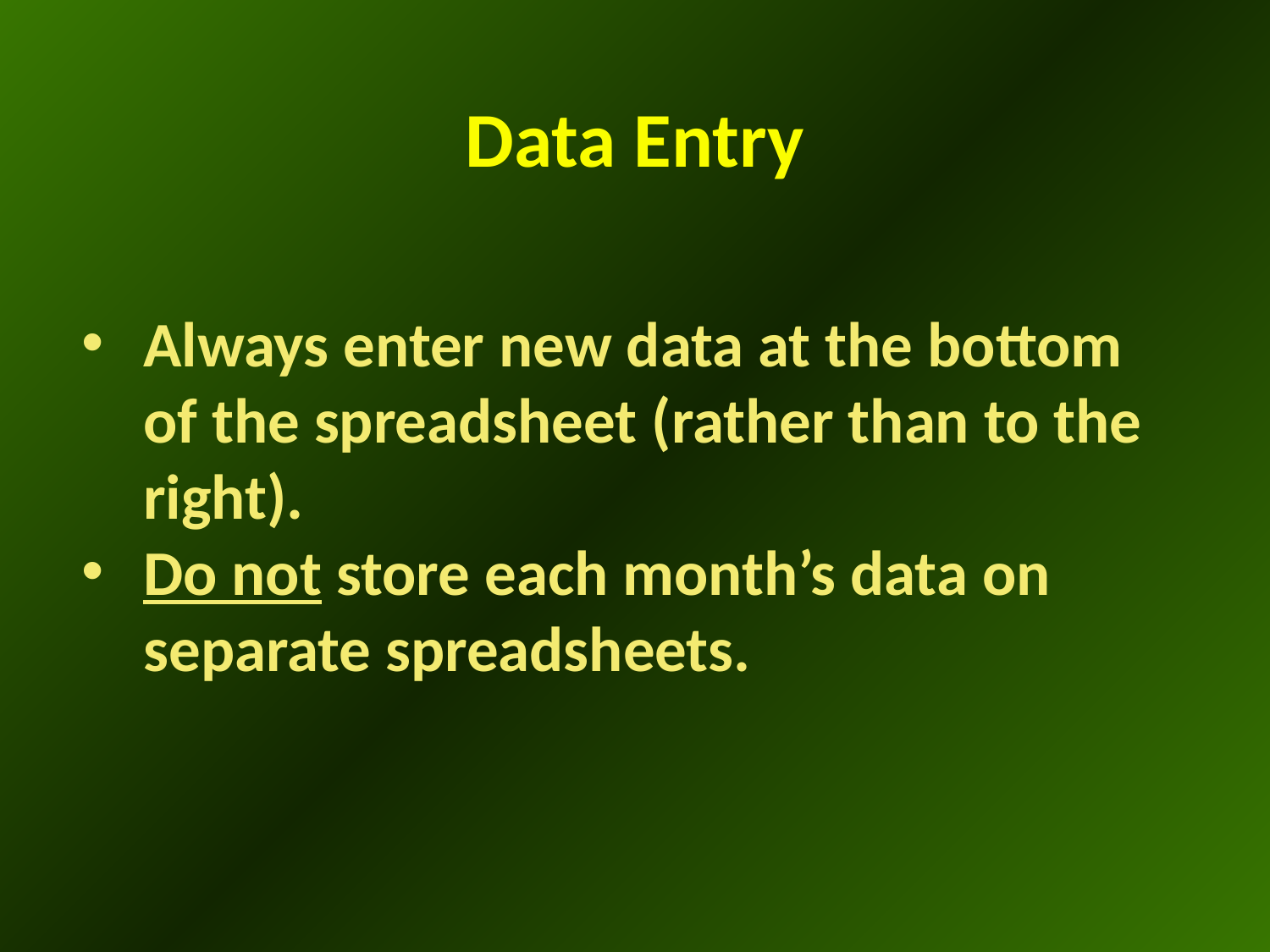

# Data Entry
Always enter new data at the bottom of the spreadsheet (rather than to the right).
Do not store each month’s data on separate spreadsheets.